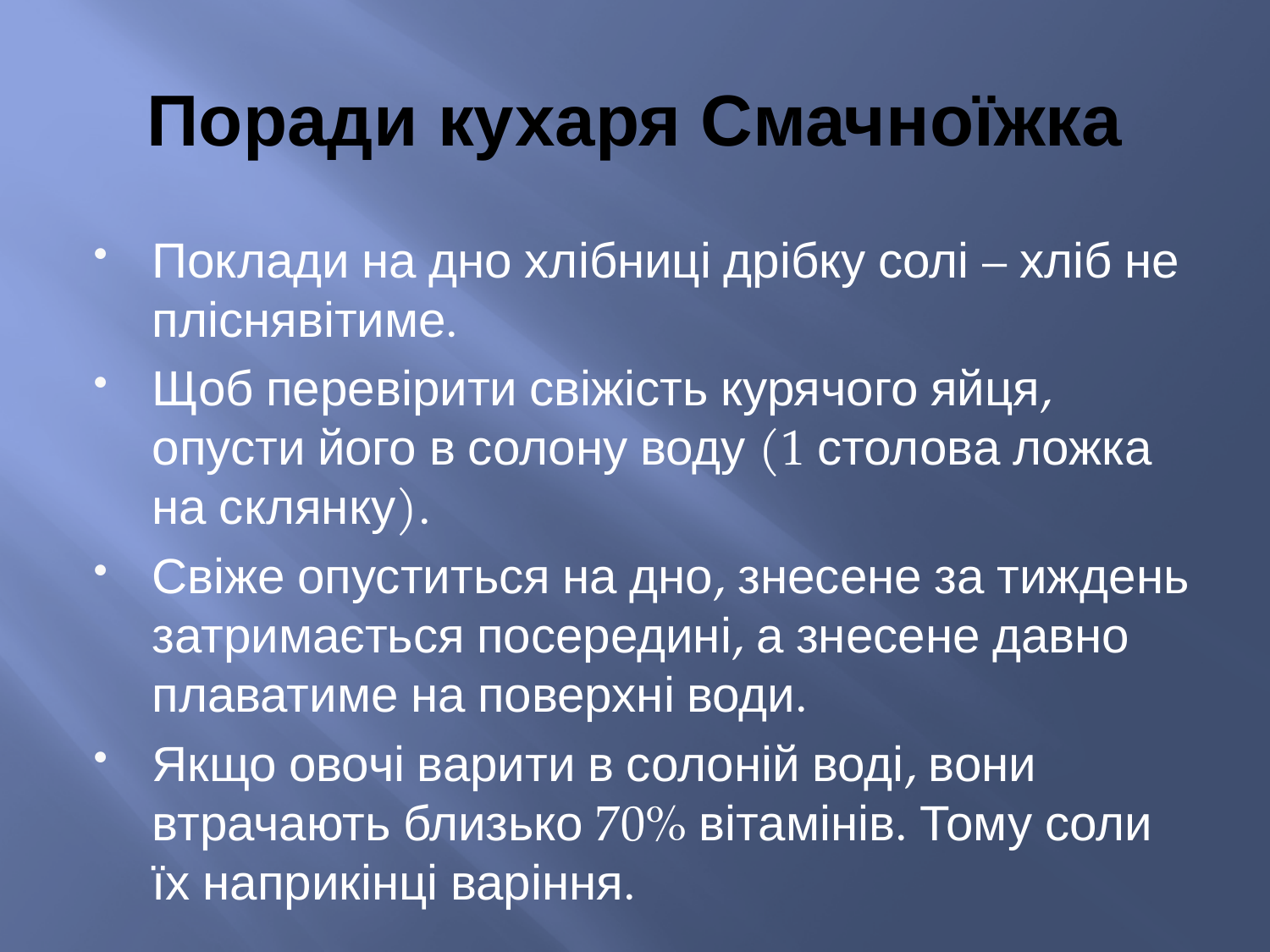

# Поради кухаря Смачноїжка
Поклади на дно хлібниці дрібку солі – хліб не пліснявітиме.
Щоб перевірити свіжість курячого яйця, опусти його в солону воду (1 столова ложка на склянку).
Свіже опуститься на дно, знесене за тиждень затримається посередині, а знесене давно плаватиме на поверхні води.
Якщо овочі варити в солоній воді, вони втрачають близько 70% вітамінів. Тому соли їх наприкінці варіння.